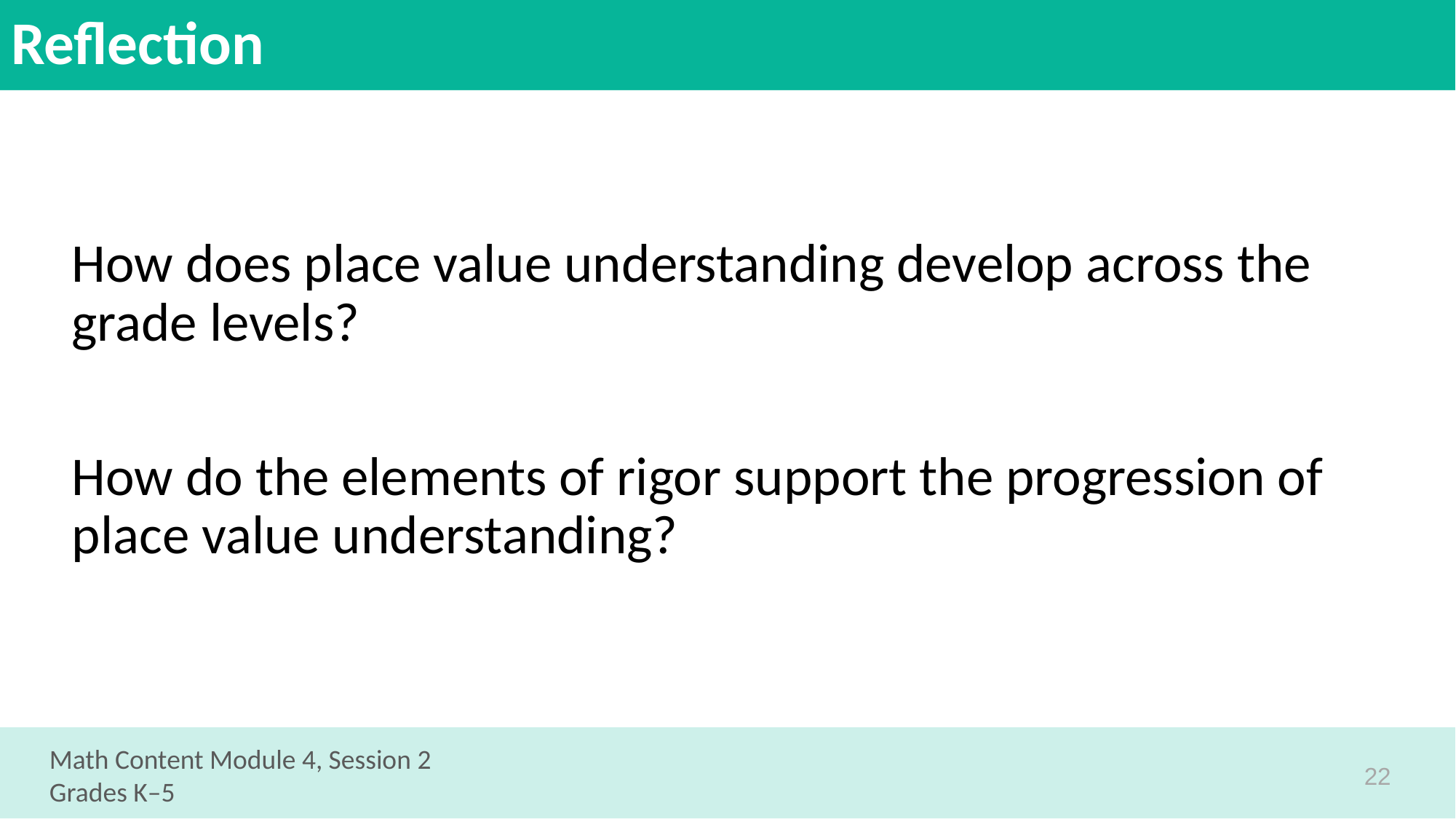

# Reflection
How does place value understanding develop across the grade levels?

How do the elements of rigor support the progression of place value understanding?
Math Content Module 4, Session 2
Grades K–5
22